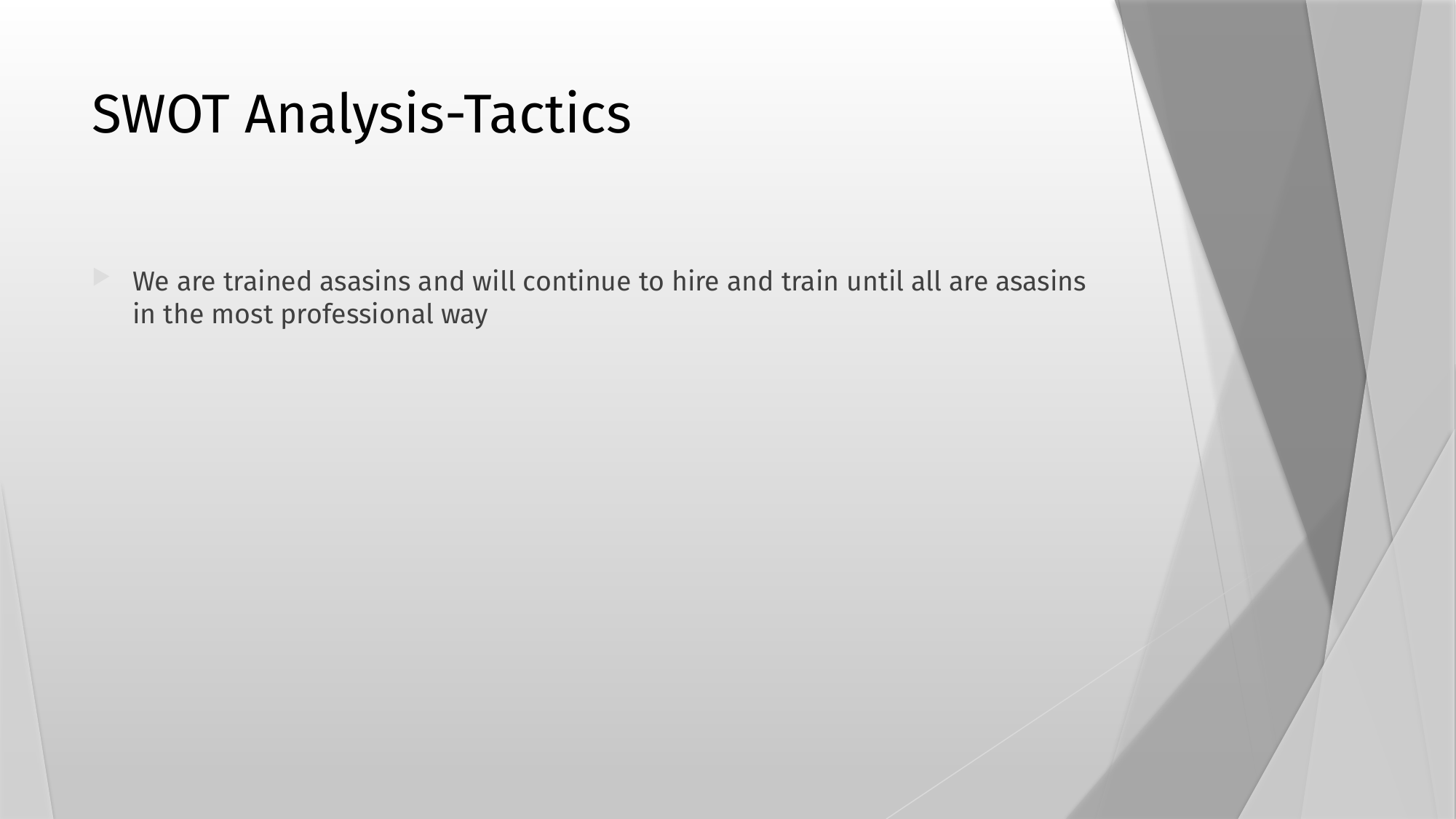

# SWOT Analysis-Tactics
We are trained asasins and will continue to hire and train until all are asasins in the most professional way